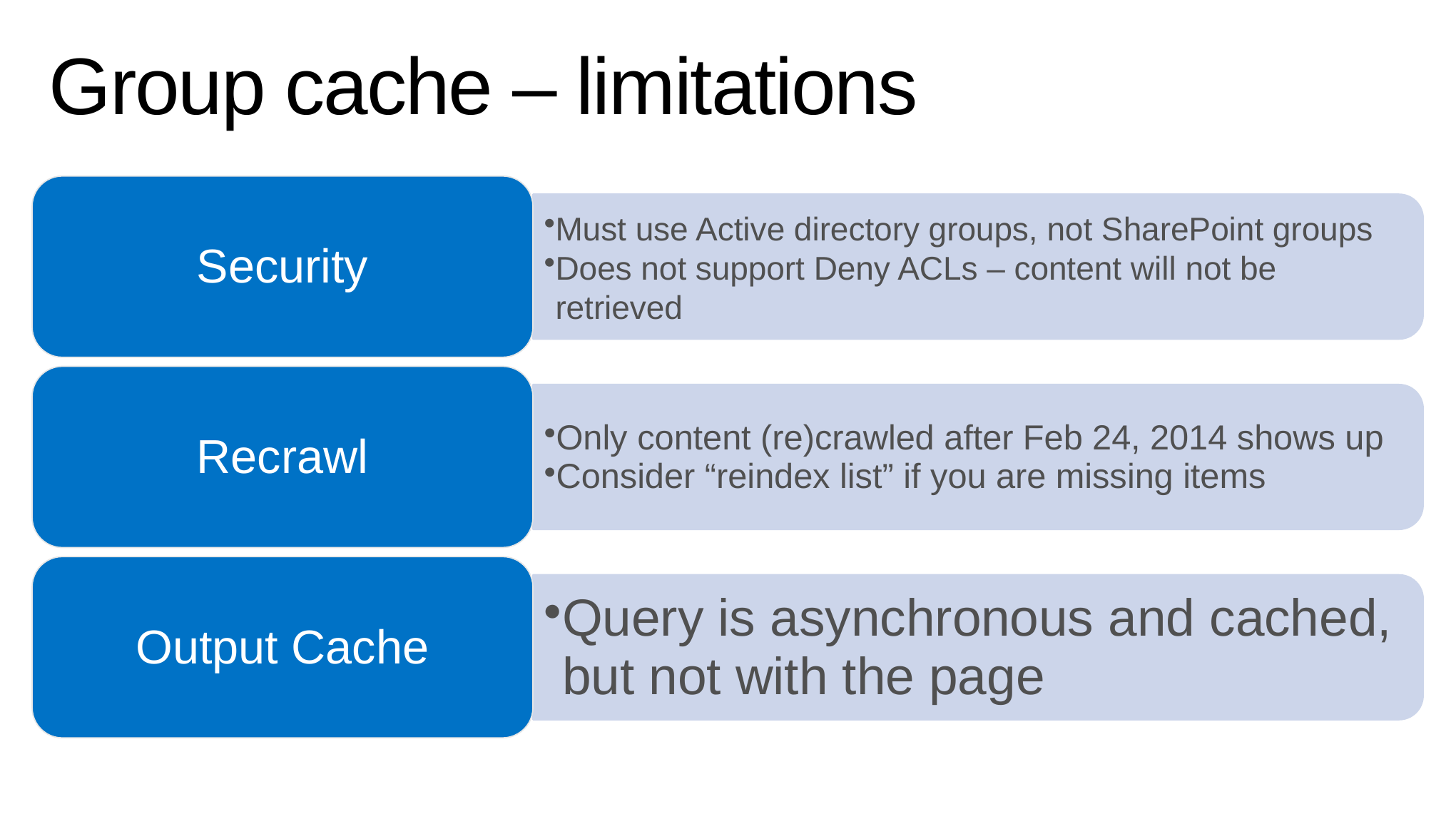

# Group cache – limitations
Security
Must use Active directory groups, not SharePoint groups
Does not support Deny ACLs – content will not be retrieved
Recrawl
Only content (re)crawled after Feb 24, 2014 shows up
Consider “reindex list” if you are missing items
Output Cache
Query is asynchronous and cached, but not with the page